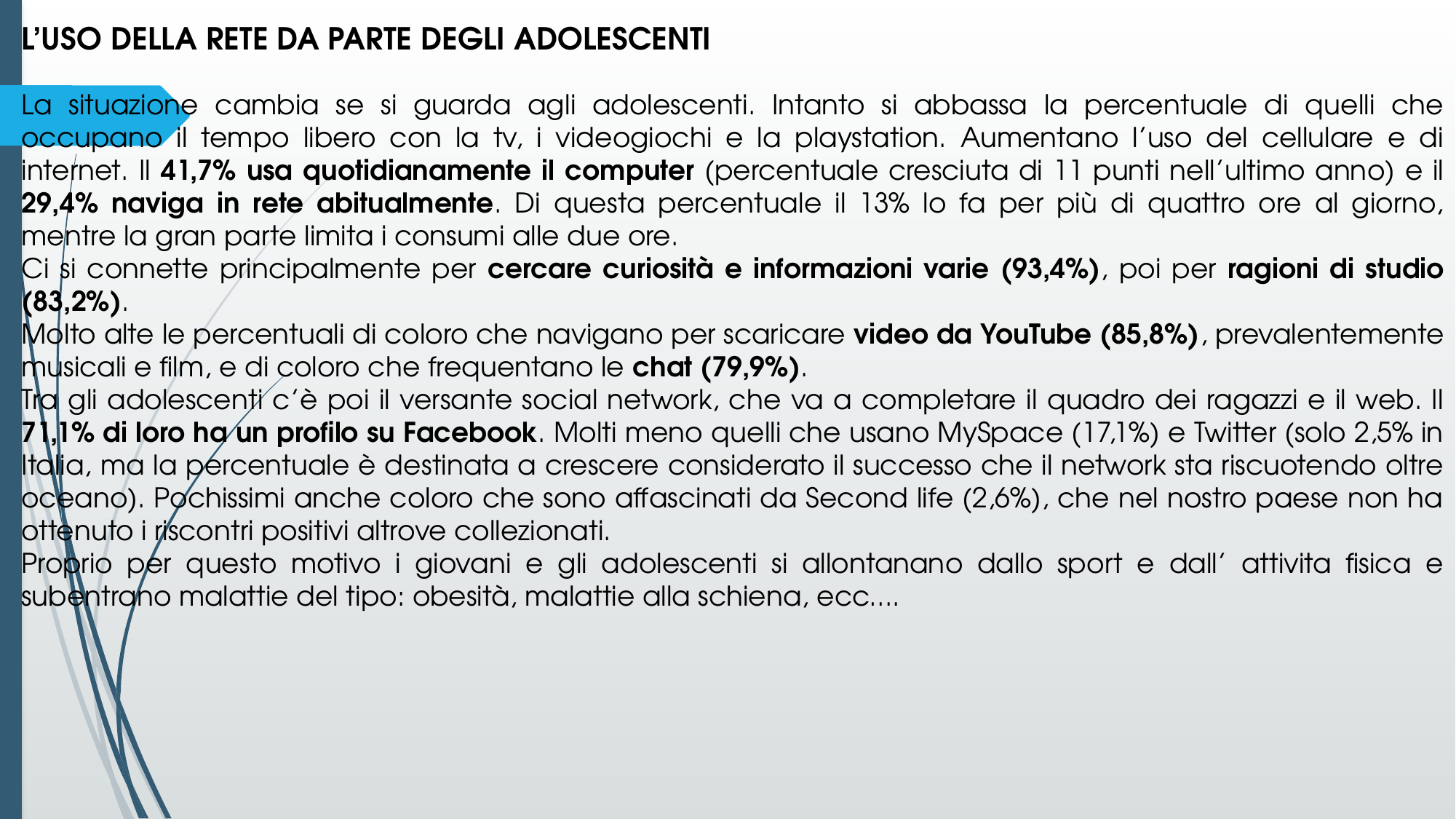

L’USO DELLA RETE DA PARTE DEGLI ADOLESCENTI
La situazione cambia se si guarda agli adolescenti. Intanto si abbassa la percentuale di quelli che occupano il tempo libero con la tv, i videogiochi e la playstation. Aumentano l’uso del cellulare e di internet. Il 41,7% usa quotidianamente il computer (percentuale cresciuta di 11 punti nell’ultimo anno) e il 29,4% naviga in rete abitualmente. Di questa percentuale il 13% lo fa per più di quattro ore al giorno, mentre la gran parte limita i consumi alle due ore.
Ci si connette principalmente per cercare curiosità e informazioni varie (93,4%), poi per ragioni di studio (83,2%).
Molto alte le percentuali di coloro che navigano per scaricare video da YouTube (85,8%), prevalentemente musicali e film, e di coloro che frequentano le chat (79,9%).
Tra gli adolescenti c’è poi il versante social network, che va a completare il quadro dei ragazzi e il web. Il 71,1% di loro ha un profilo su Facebook. Molti meno quelli che usano MySpace (17,1%) e Twitter (solo 2,5% in Italia, ma la percentuale è destinata a crescere considerato il successo che il network sta riscuotendo oltre oceano). Pochissimi anche coloro che sono affascinati da Second life (2,6%), che nel nostro paese non ha ottenuto i riscontri positivi altrove collezionati.
Proprio per questo motivo i giovani e gli adolescenti si allontanano dallo sport e dall’ attivita fisica e subentrano malattie del tipo: obesità, malattie alla schiena, ecc….